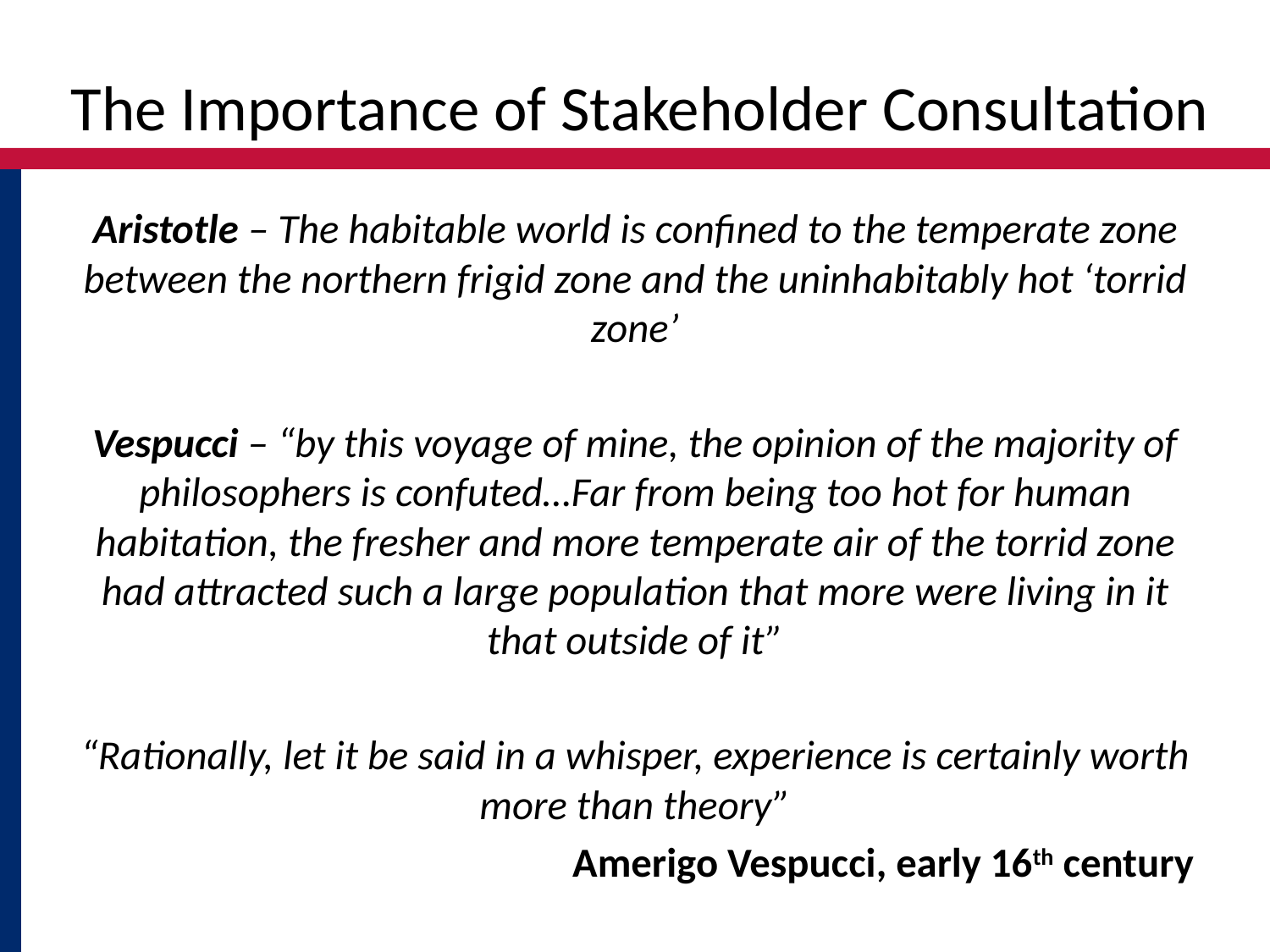

# The Importance of Stakeholder Consultation
Aristotle – The habitable world is confined to the temperate zone between the northern frigid zone and the uninhabitably hot ‘torrid zone’

Vespucci – “by this voyage of mine, the opinion of the majority of philosophers is confuted…Far from being too hot for human habitation, the fresher and more temperate air of the torrid zone had attracted such a large population that more were living in it that outside of it”

“Rationally, let it be said in a whisper, experience is certainly worth more than theory”
Amerigo Vespucci, early 16th century